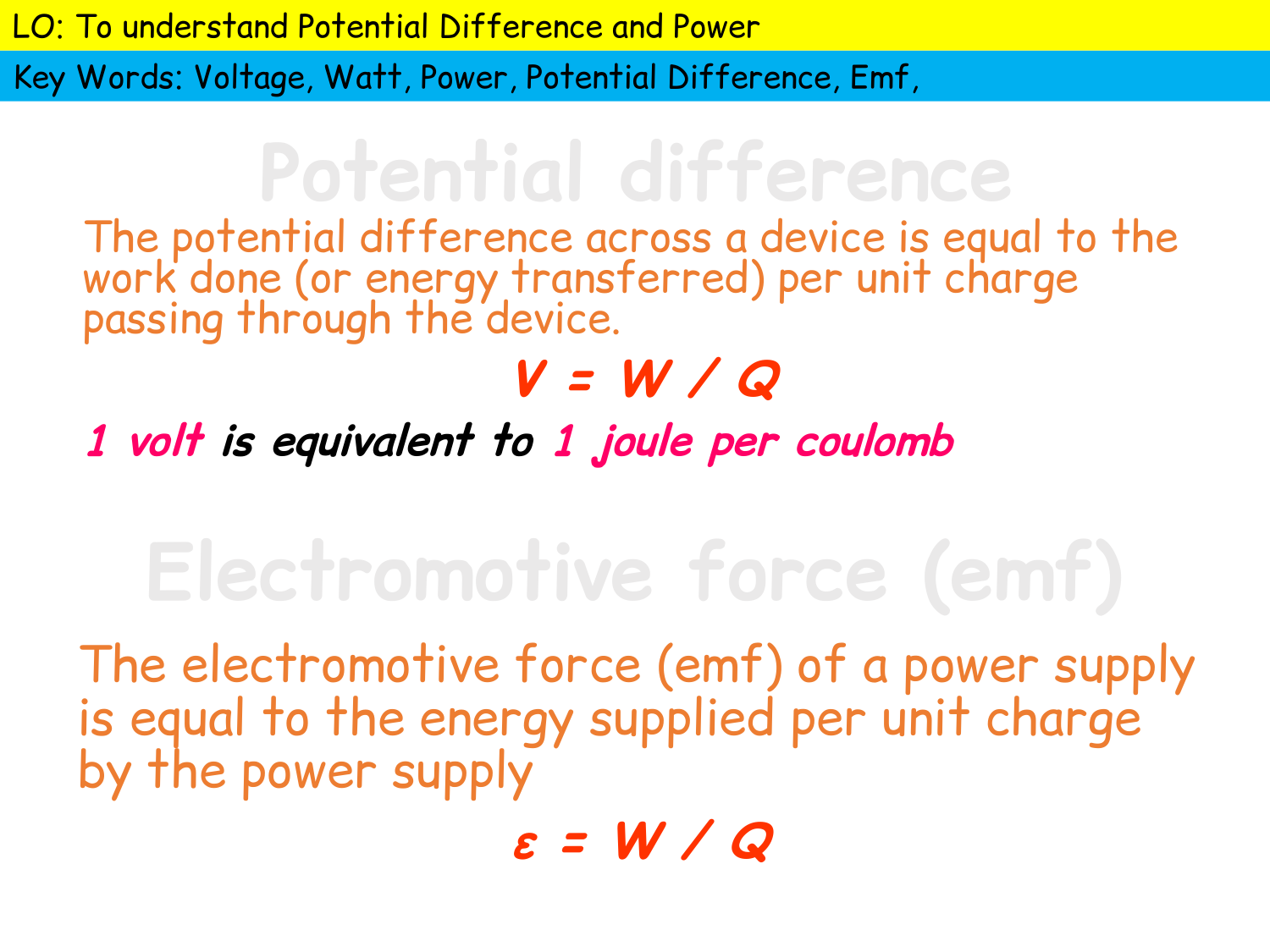

# Potential difference
The potential difference across a device is equal to the work done (or energy transferred) per unit charge passing through the device.
V = W / Q
1 volt is equivalent to 1 joule per coulomb
Electromotive force (emf)
The electromotive force (emf) of a power supply is equal to the energy supplied per unit charge by the power supply
ε = W / Q